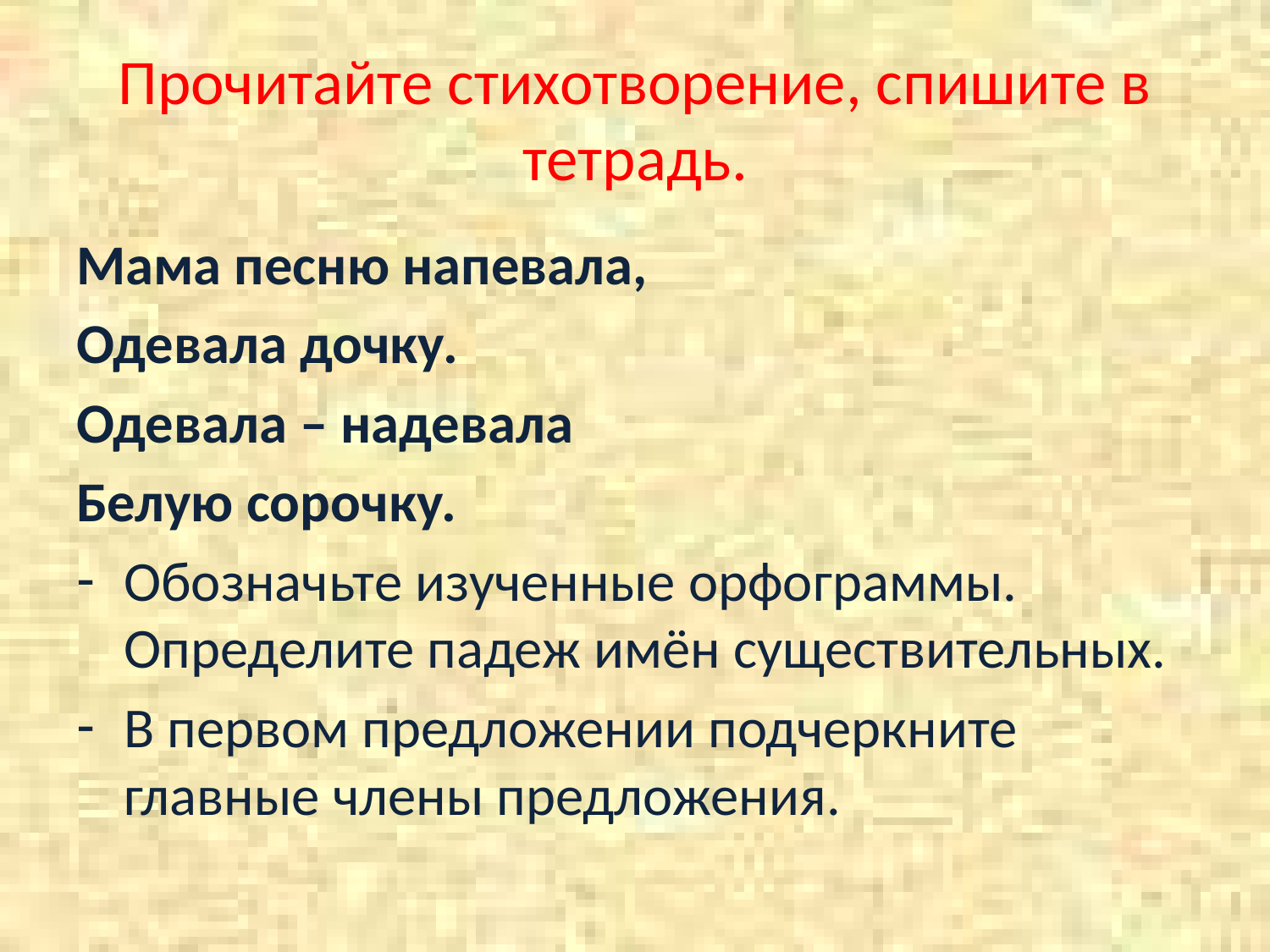

# Прочитайте стихотворение, спишите в тетрадь.
Мама песню напевала,
Одевала дочку.
Одевала – надевала
Белую сорочку.
Обозначьте изученные орфограммы. Определите падеж имён существительных.
В первом предложении подчеркните главные члены предложения.